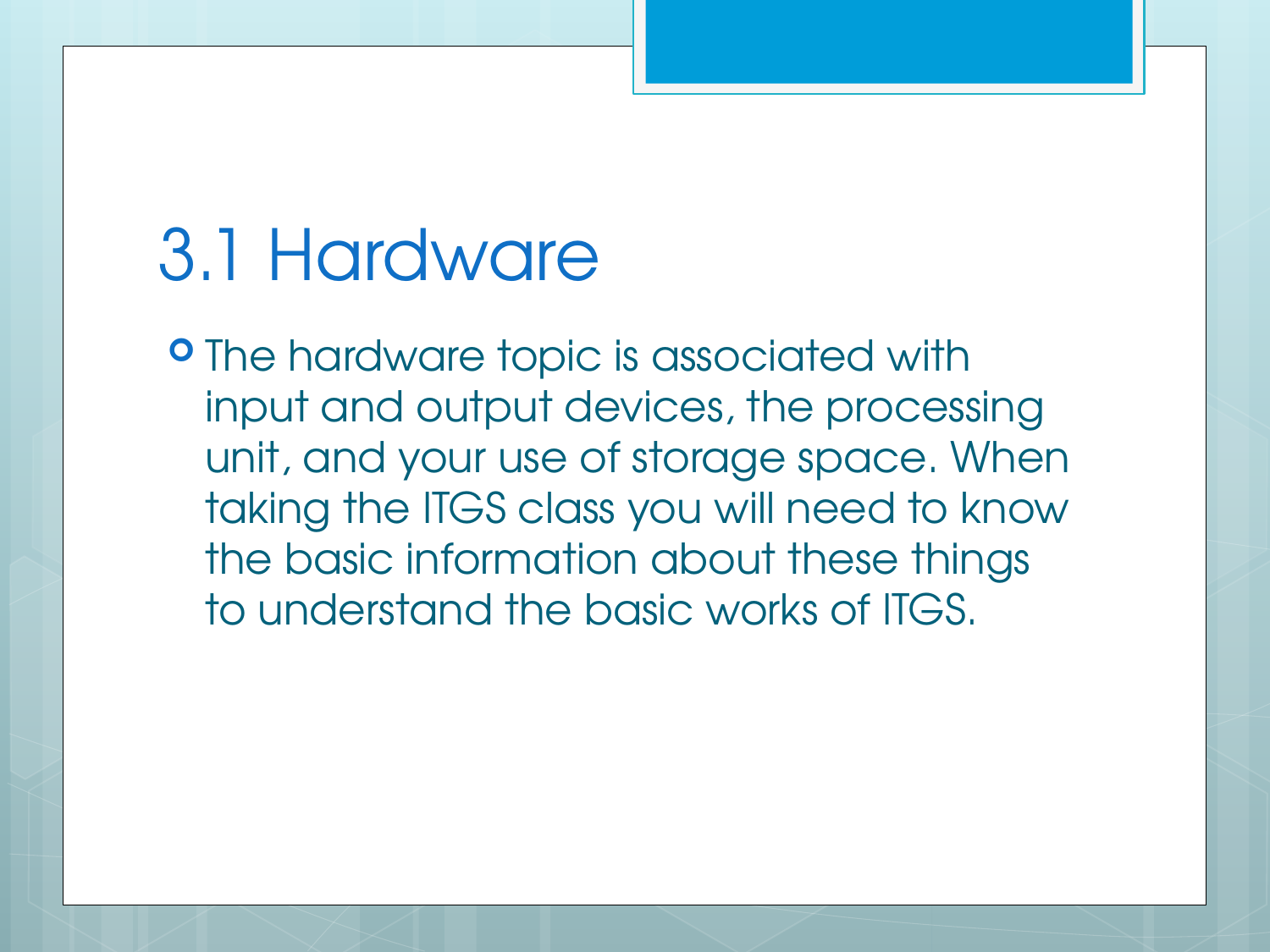

# 3.1 Hardware
The hardware topic is associated with input and output devices, the processing unit, and your use of storage space. When taking the ITGS class you will need to know the basic information about these things to understand the basic works of ITGS.